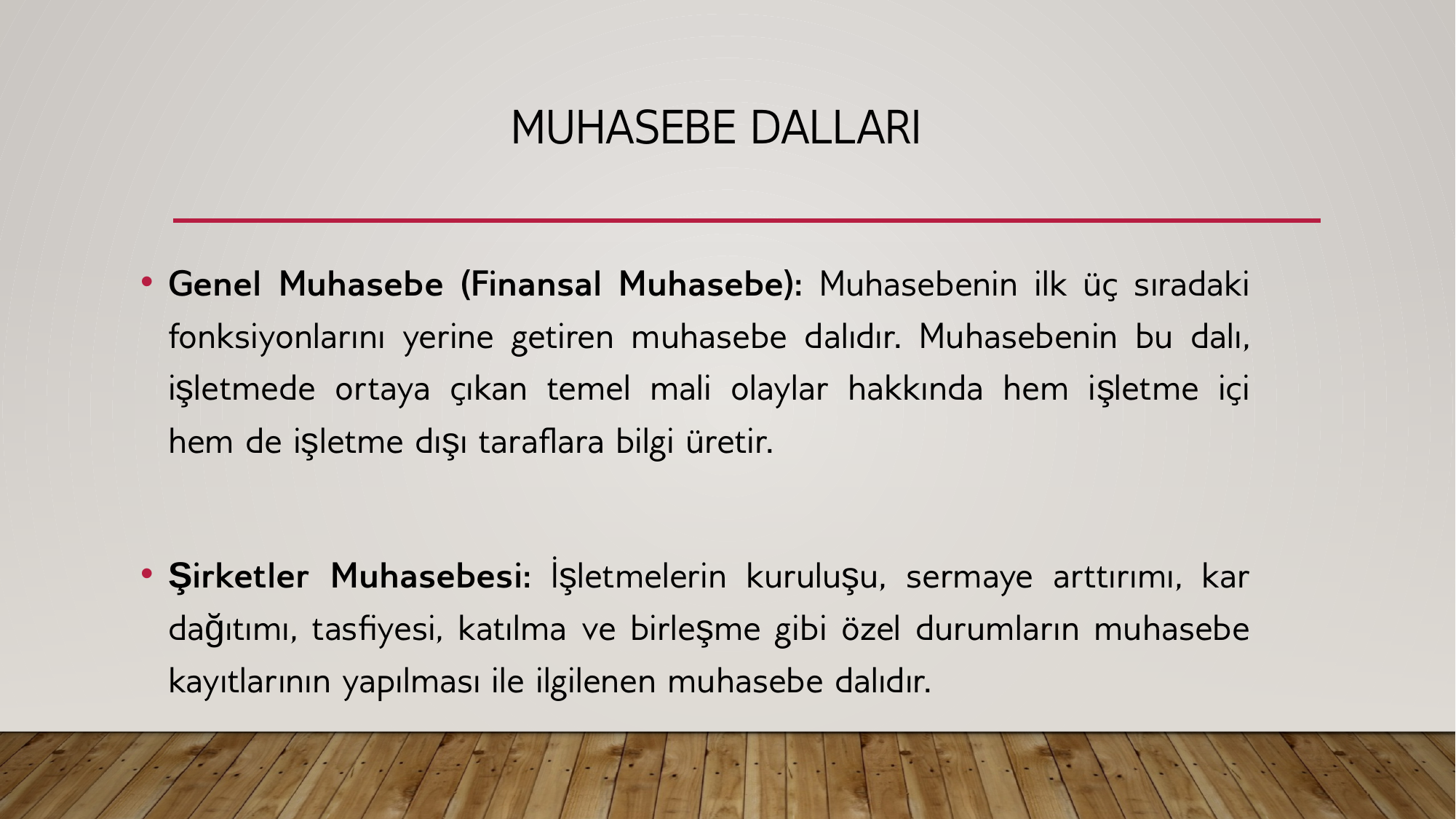

# MUHASEBE DALLARI
Genel Muhasebe (Finansal Muhasebe): Muhasebenin ilk üç sıradaki fonksiyonlarını yerine getiren muhasebe dalıdır. Muhasebenin bu dalı, işletmede ortaya çıkan temel mali olaylar hakkında hem işletme içi hem de işletme dışı taraflara bilgi üretir.

Şirketler Muhasebesi: İşletmelerin kuruluşu, sermaye arttırımı, kar dağıtımı, tasfiyesi, katılma ve birleşme gibi özel durumların muhasebe kayıtlarının yapılması ile ilgilenen muhasebe dalıdır.